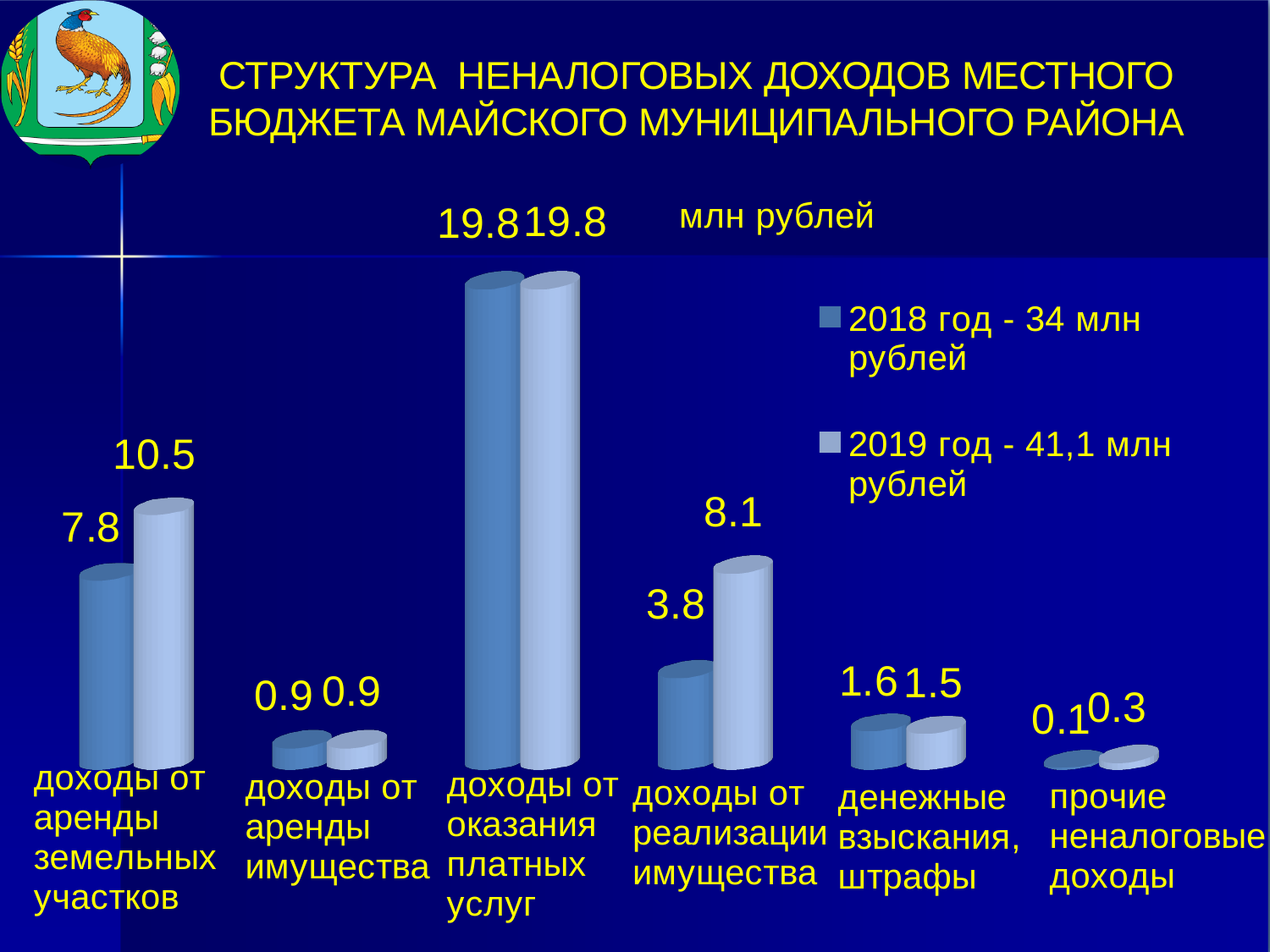

# СТРУКТУРА  НЕНАЛОГОВЫХ ДОХОДОВ МЕСТНОГО БЮДЖЕТА МАЙСКОГО МУНИЦИПАЛЬНОГО РАЙОНА

[unsupported chart]